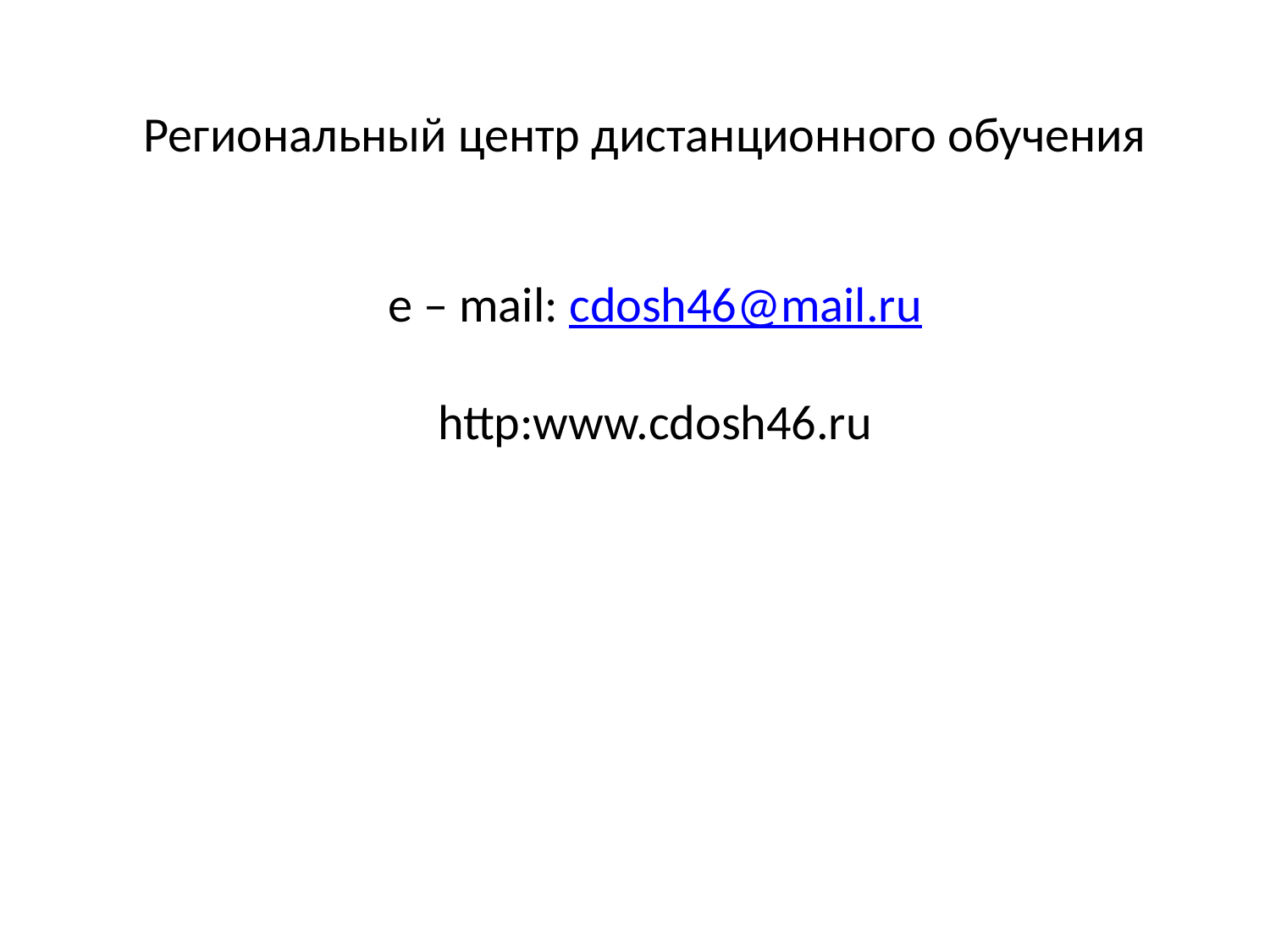

Региональный центр дистанционного обучения
e – mail: cdosh46@mail.ru

http:www.cdosh46.ru